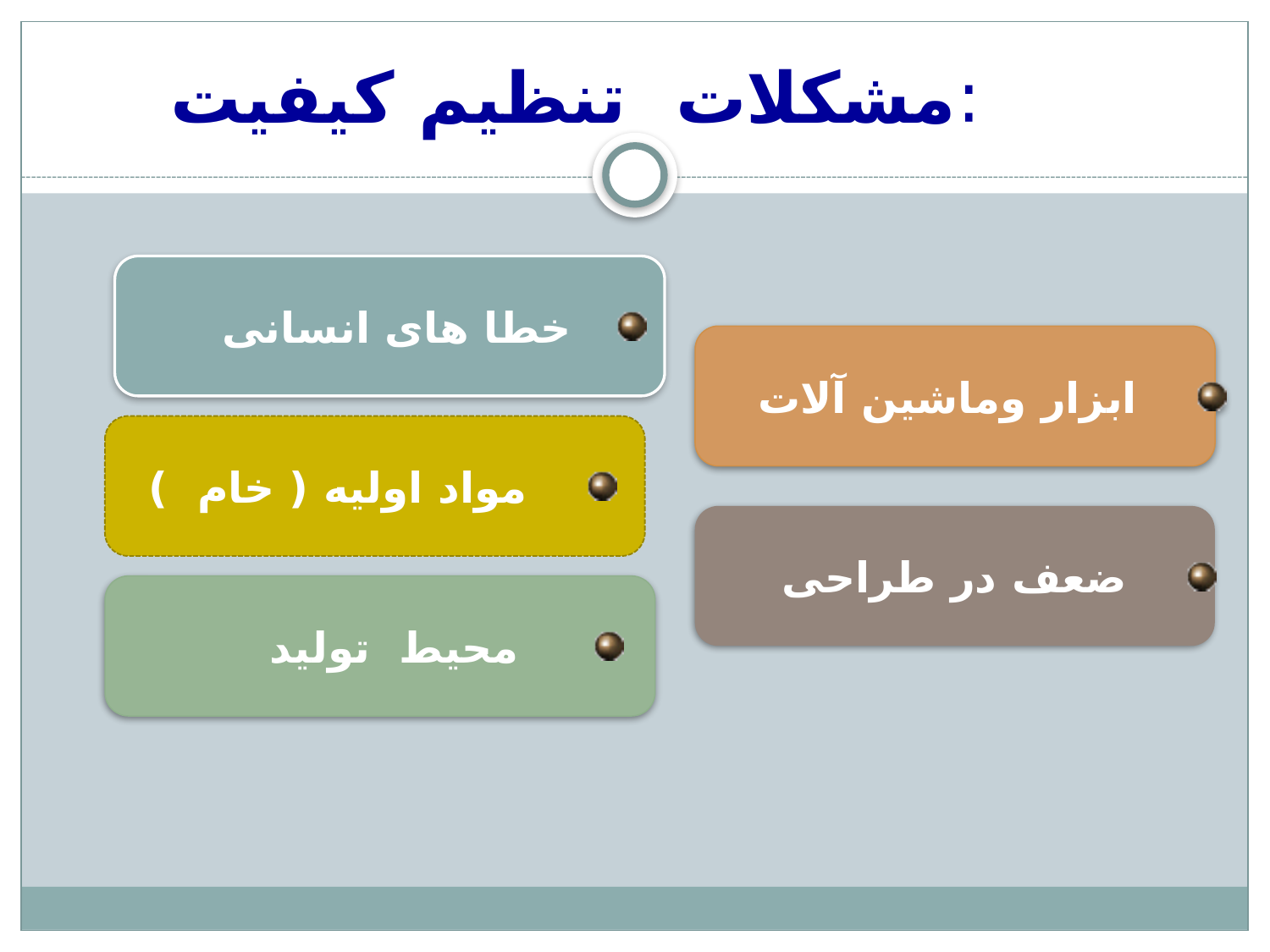

مشکلات  تنظیم کیفیت:
 خطا های انسانی
    ابزار وماشین آلات
    مواد اولیه ( خام  )
    ضعف در طراحی
     محیط  تولید